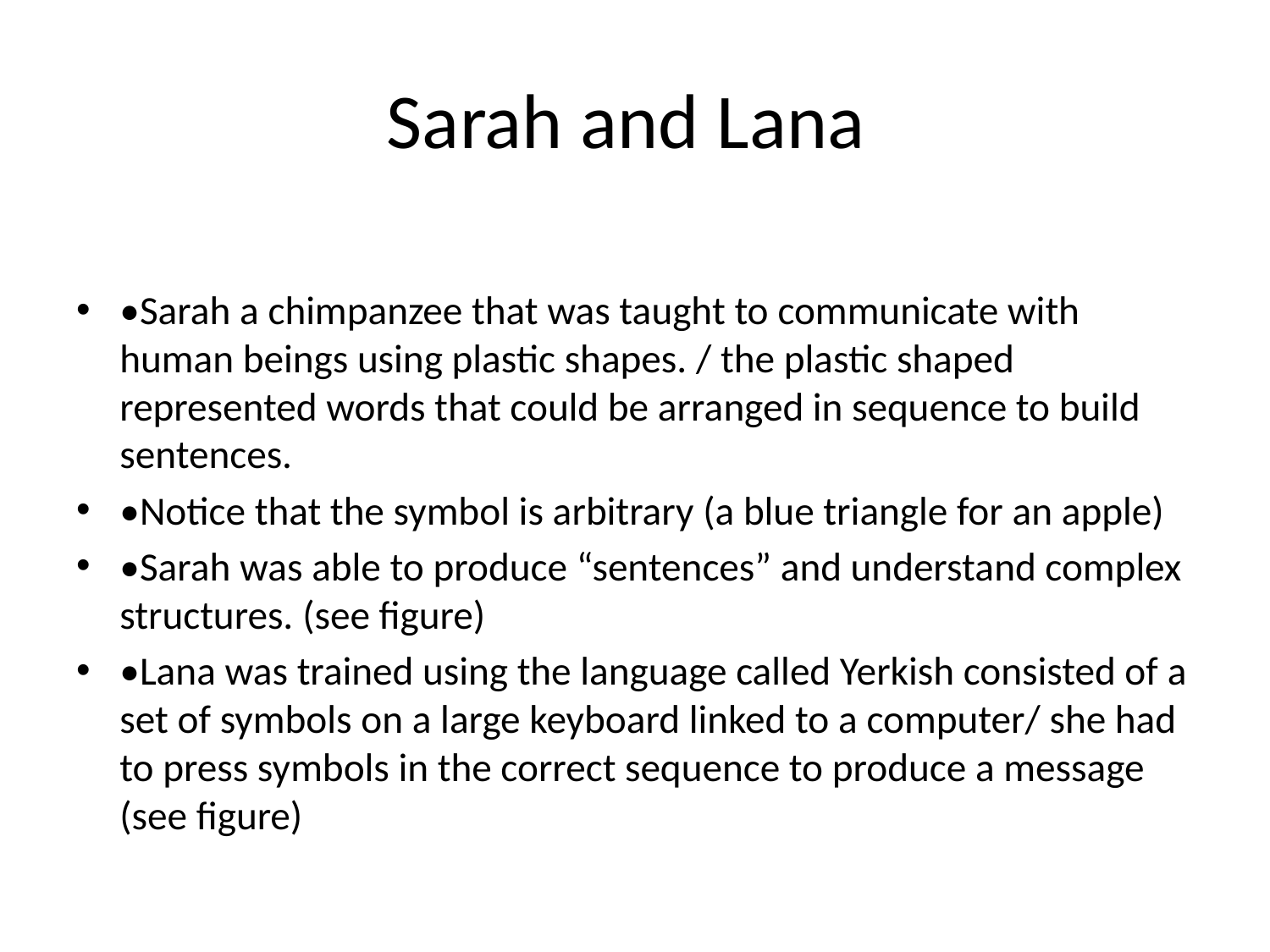

# Sarah and Lana

•Sarah a chimpanzee that was taught to communicate with human beings using plastic shapes. / the plastic shaped represented words that could be arranged in sequence to build sentences.
•Notice that the symbol is arbitrary (a blue triangle for an apple)
•Sarah was able to produce “sentences” and understand complex structures. (see figure)
•Lana was trained using the language called Yerkish consisted of a set of symbols on a large keyboard linked to a computer/ she had to press symbols in the correct sequence to produce a message (see figure)